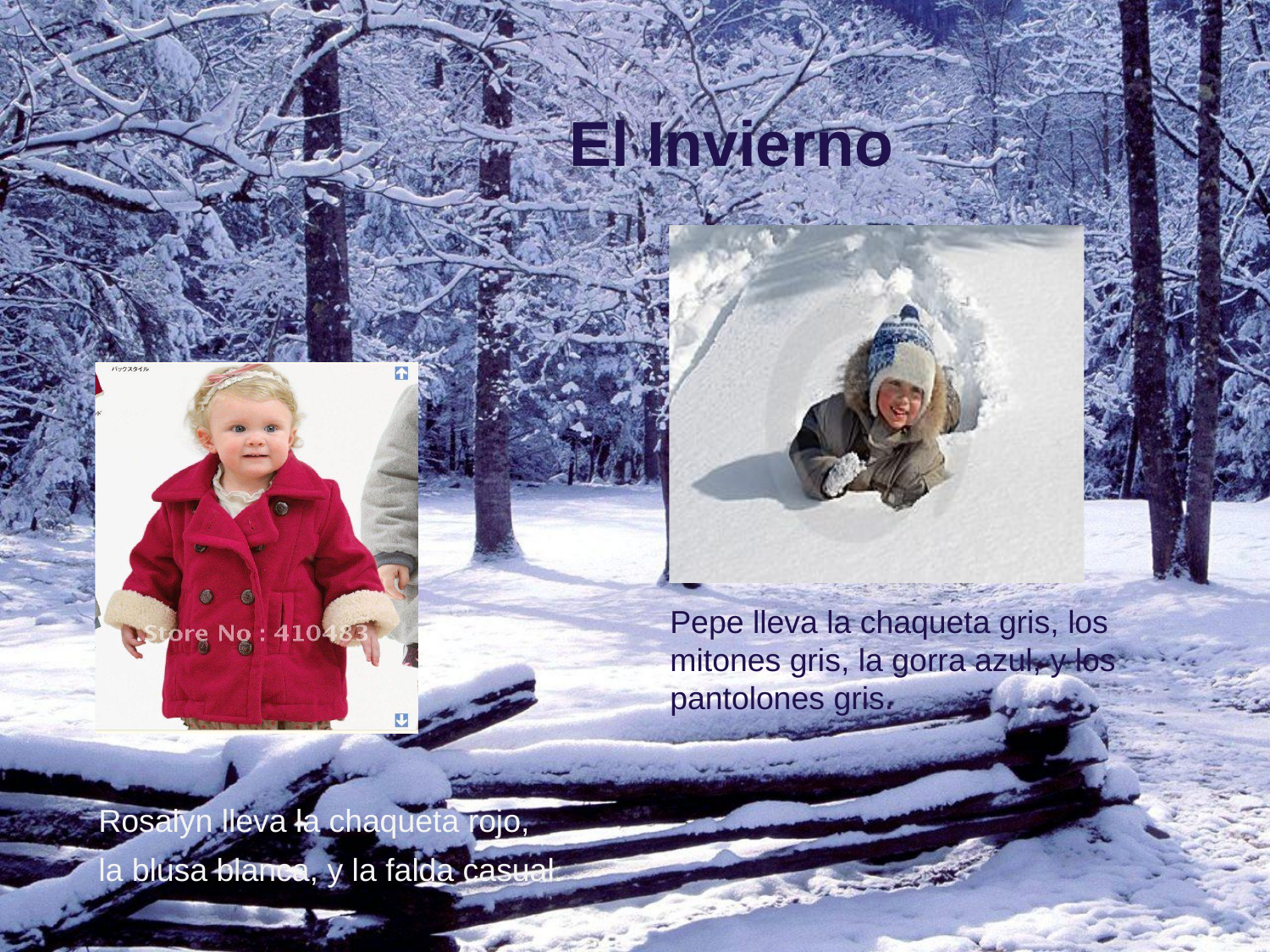

# El Invierno

Pepe lleva la chaqueta gris, los mitones gris, la gorra azul, y los pantolones gris.

Rosalyn lleva la chaqueta rojo,
la blusa blanca, y la falda casual.